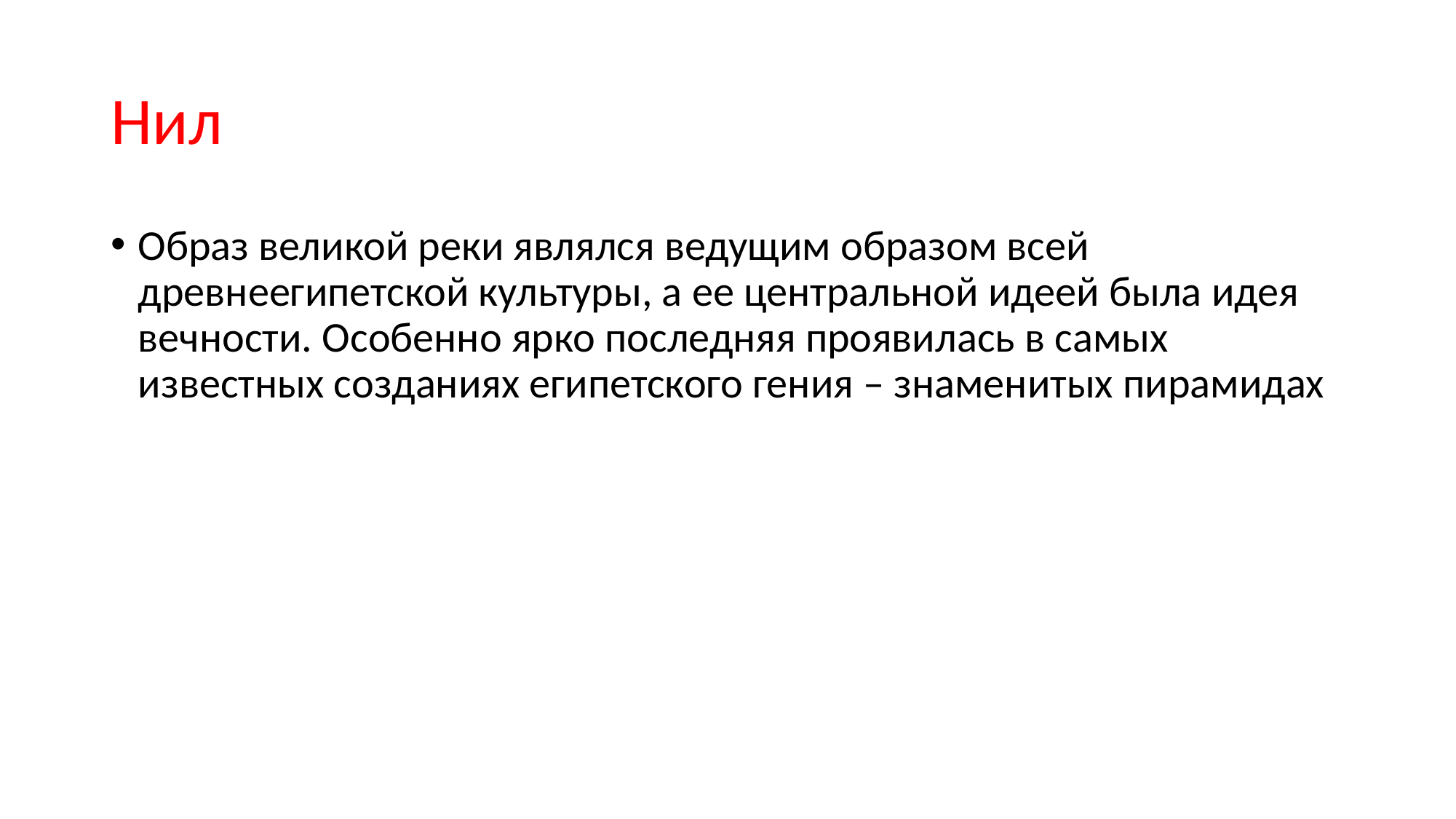

# Нил
Образ великой реки являлся ведущим образом всей древнеегипетской культуры, а ее центральной идеей была идея вечности. Особенно ярко последняя проявилась в самых известных созданиях египетского гения – знаменитых пирамидах